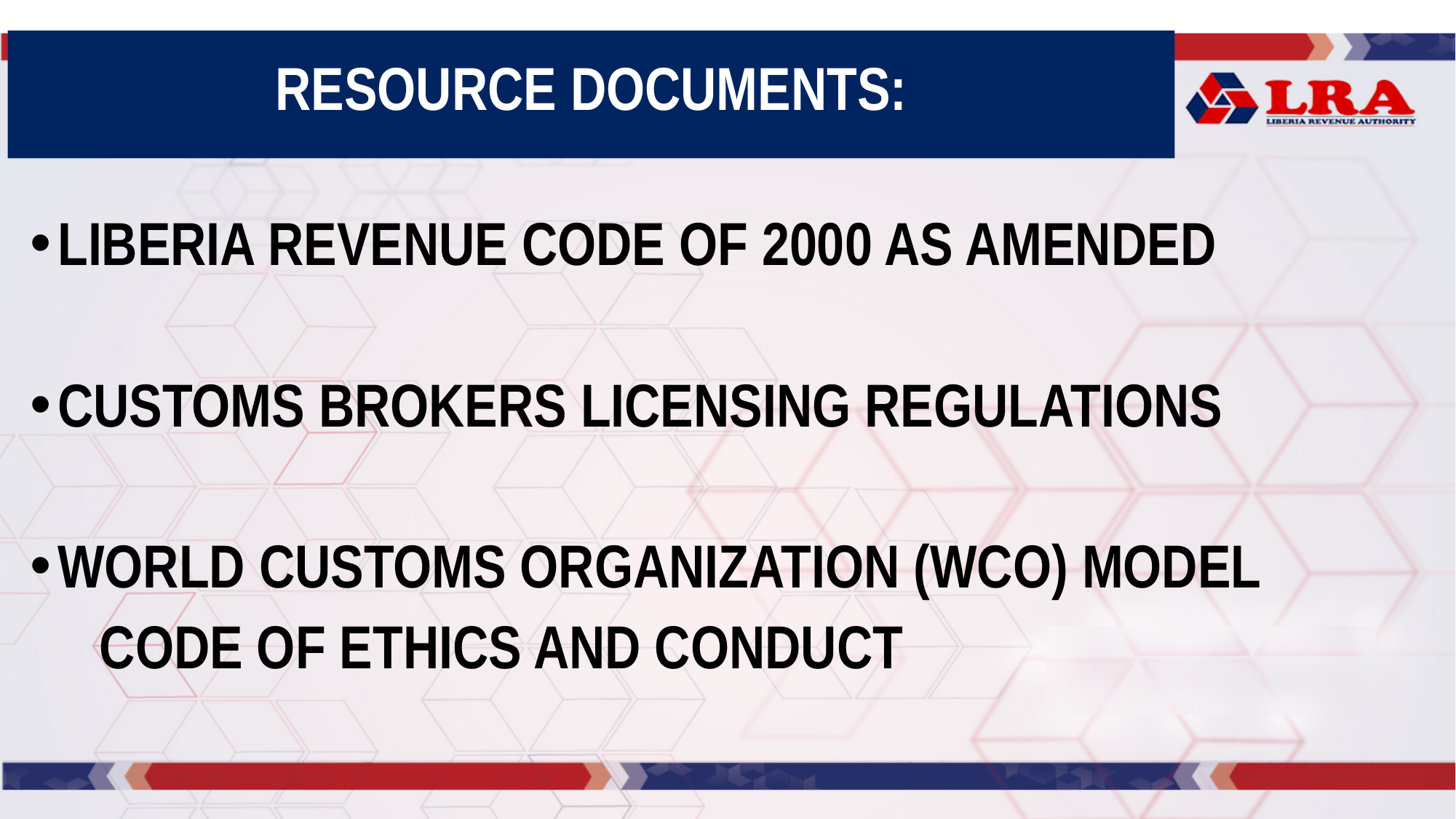

# RESOURCE DOCUMENTS:

LIBERIA REVENUE CODE OF 2000 AS AMENDED

CUSTOMS BROKERS LICENSING REGULATIONS

WORLD CUSTOMS ORGANIZATION (WCO) MODEL
     CODE OF ETHICS AND CONDUCT

20